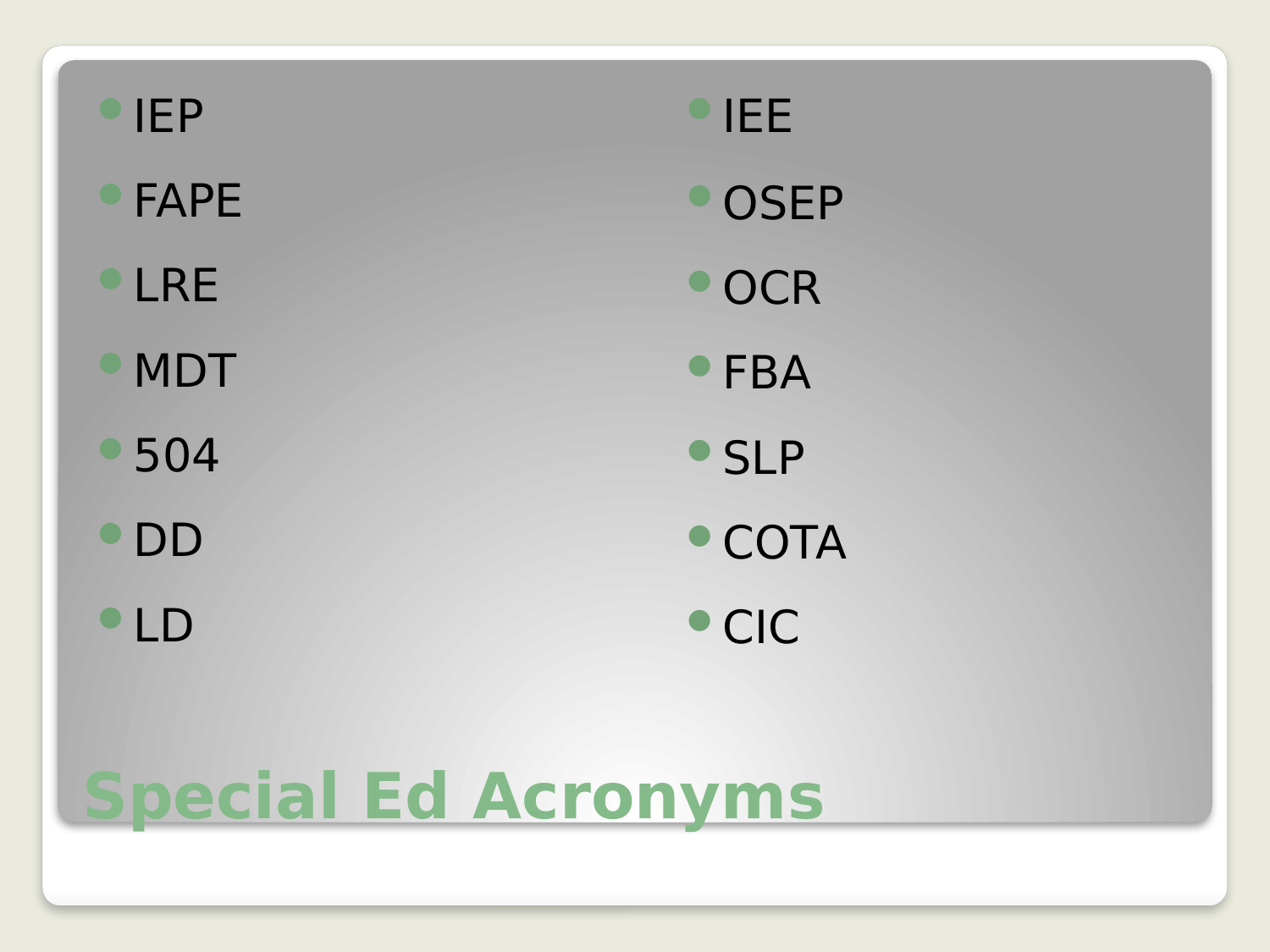

IEP

FAPE

LRE

MDT

504

DD

LD

IEE

OSEP

OCR

FBA

SLP

COTA

CIC

# Special Ed Acronyms